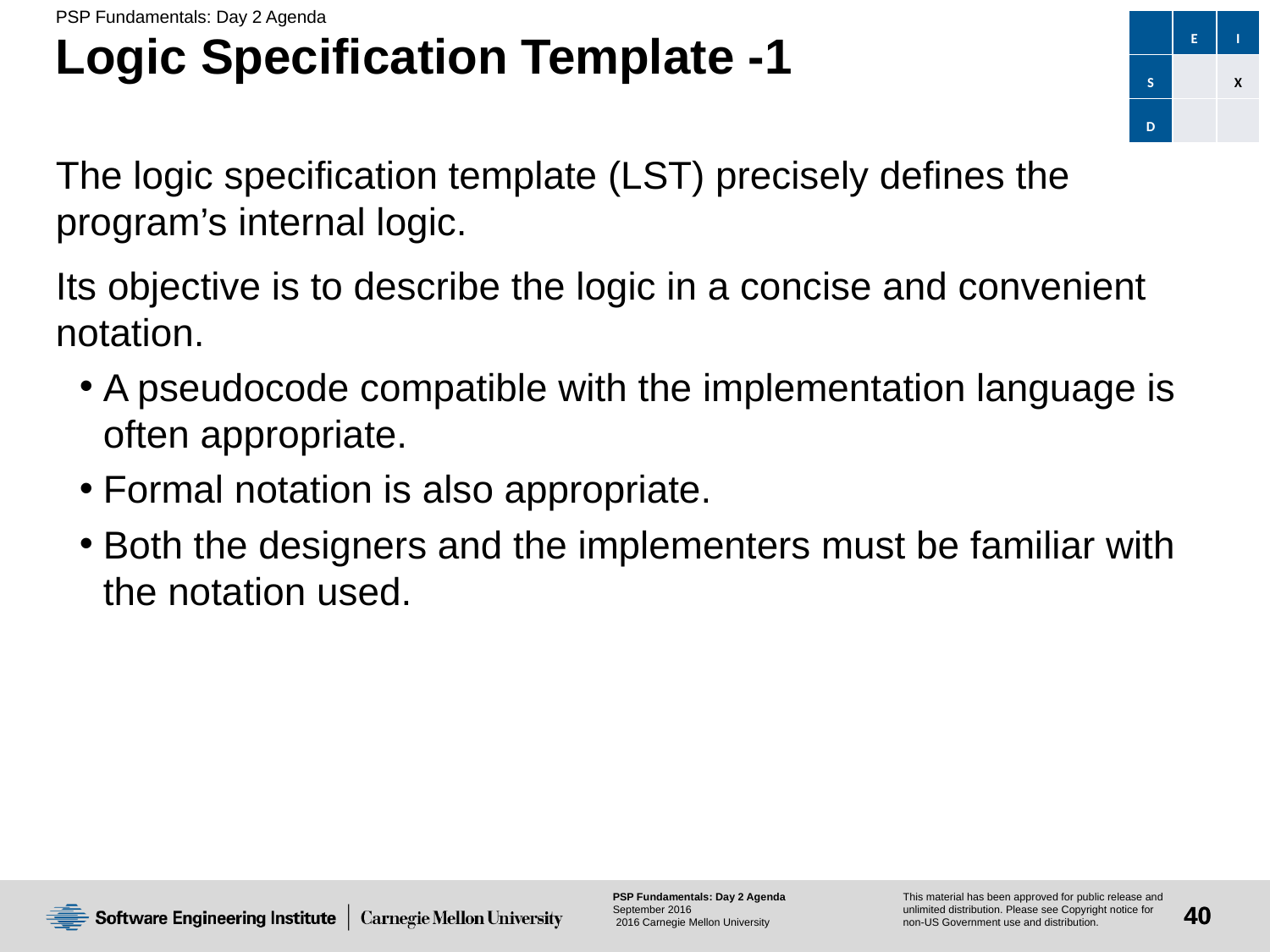

|  | E | I |
| --- | --- | --- |
| S |  | X |
| D |  |  |
# Logic Specification Template -1
The logic specification template (LST) precisely defines the program’s internal logic.
Its objective is to describe the logic in a concise and convenient notation.
A pseudocode compatible with the implementation language is often appropriate.
Formal notation is also appropriate.
Both the designers and the implementers must be familiar with the notation used.